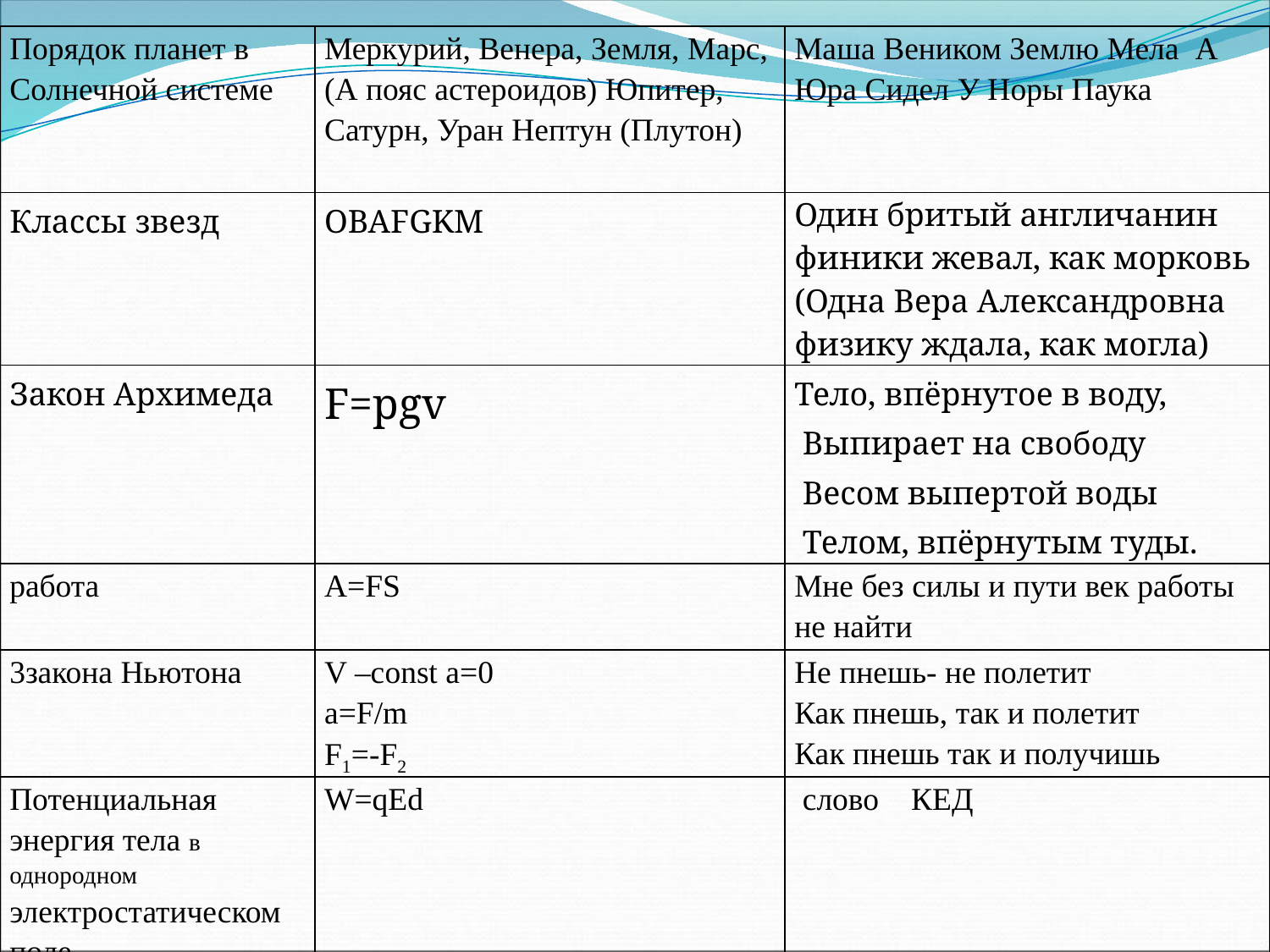

| Порядок планет в Солнечной системе | Меркурий, Венера, Земля, Марс,(А пояс астероидов) Юпитер, Сатурн, Уран Нептун (Плутон) | Маша Веником Землю Мела А Юра Сидел У Норы Паука |
| --- | --- | --- |
| Классы звезд | OBAFGKM | Один бритый англичанин финики жевал, как морковь (Одна Вера Александровна физику ждала, как могла) |
| Закон Архимеда | F=pgv | Тело, впёрнутое в воду,  Выпирает на свободу  Весом выпертой воды  Телом, впёрнутым туды. |
| работа | А=FS | Мне без силы и пути век работы не найти |
| 3закона Ньютона | V –const a=0 a=F/m F1=-F2 | Не пнешь- не полетит Как пнешь, так и полетит Как пнешь так и получишь |
| Потенциальная энергия тела в однородном электростатическом поле | W=qEd | слово КЕД |